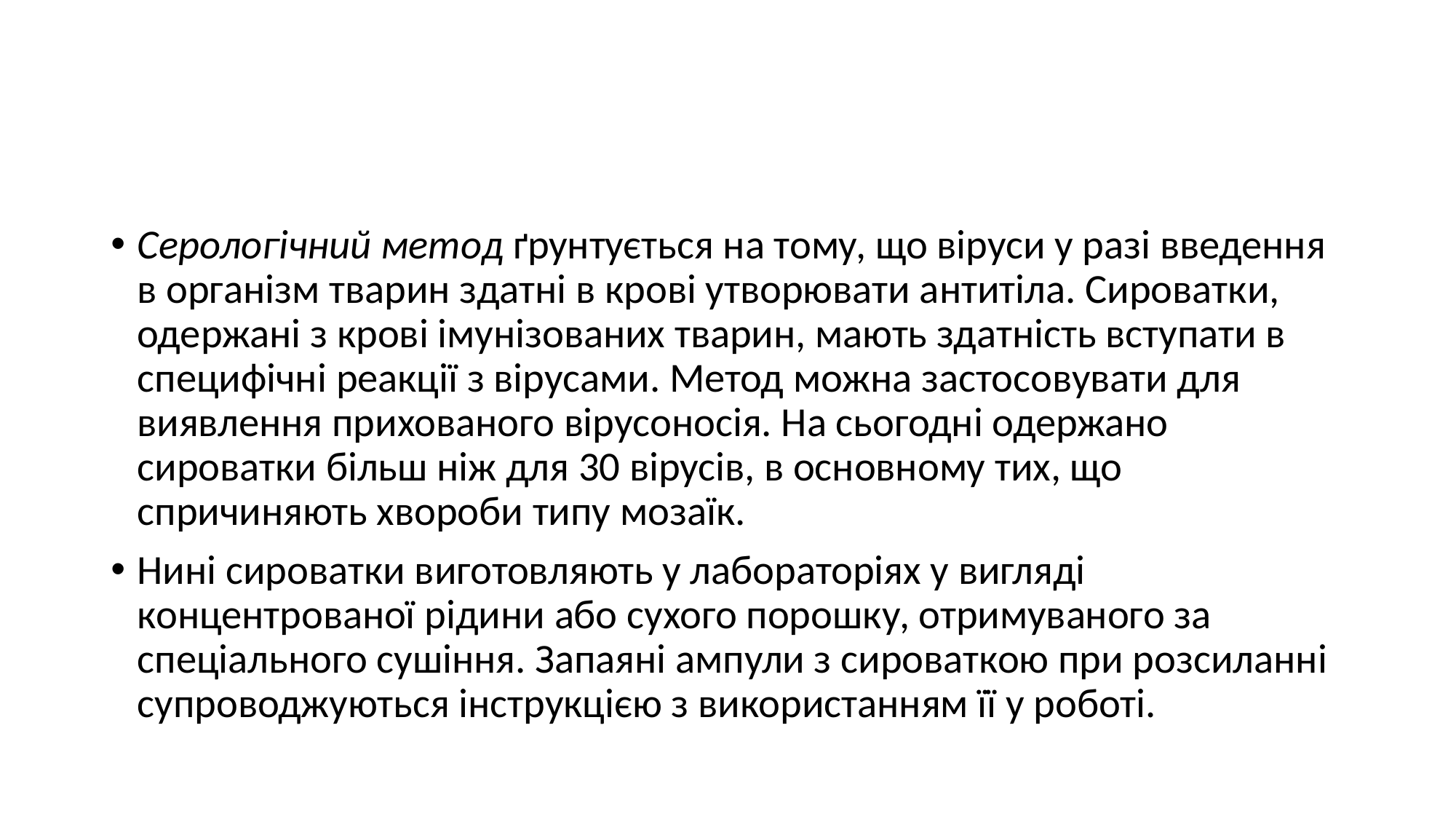

#
Серологічний метод ґрунтується на тому, що віруси у разі введення в організм тварин здатні в крові утворювати антитіла. Сироватки, одержані з крові імунізованих тварин, мають здатність вступати в специфічні реакції з вірусами. Метод можна застосовувати для виявлення прихованого вірусоносія. На сьогодні одержано сироватки більш ніж для 30 вірусів, в основному тих, що спричиняють хвороби типу мозаїк.
Нині сироватки виготовляють у лабораторіях у вигляді концентрованої рідини або сухого порошку, отримуваного за спеціального сушіння. Запаяні ампули з сироваткою при розсиланні супроводжуються інструкцією з використанням її у роботі.